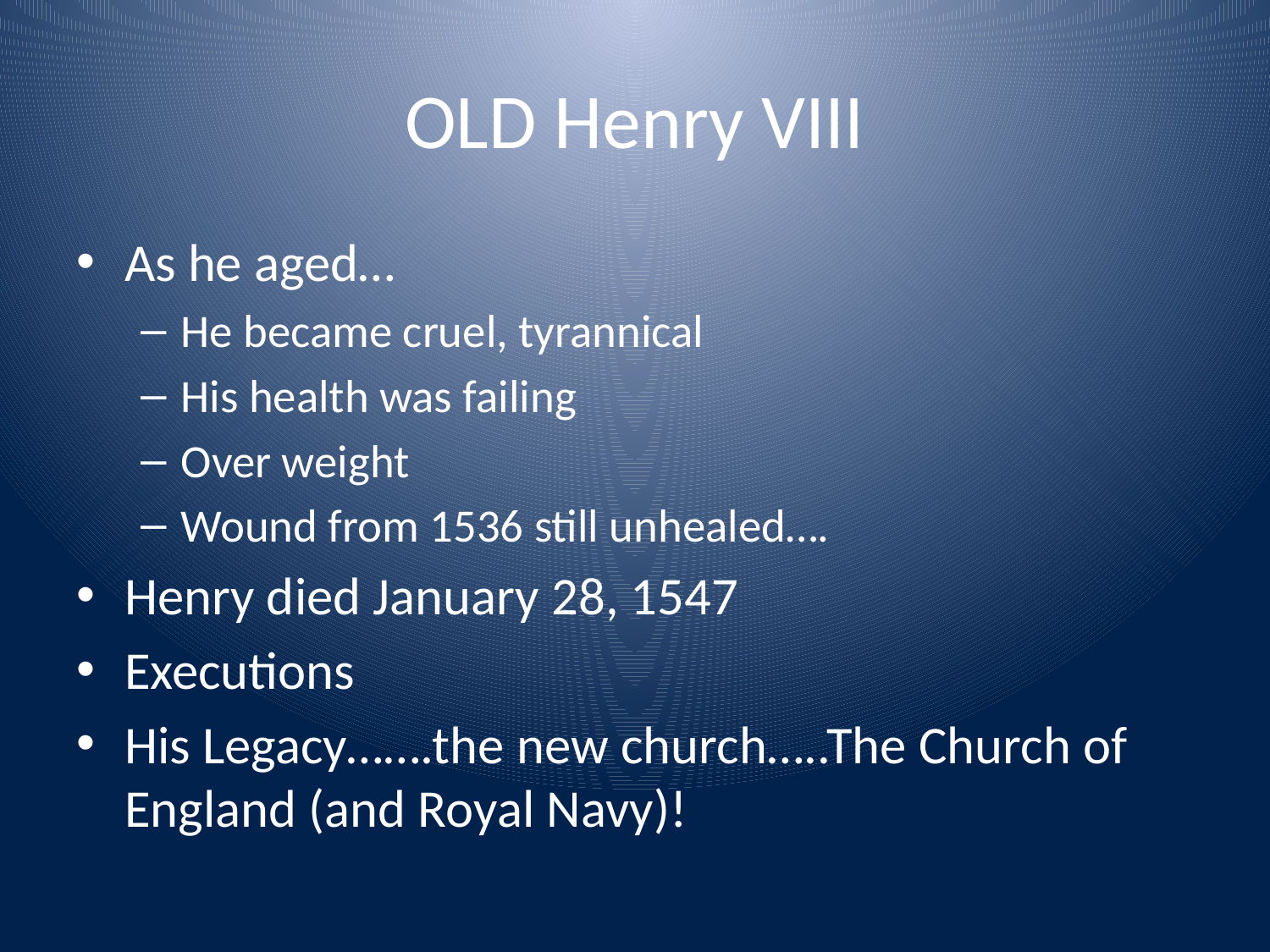

# OLD Henry VIII
As he aged…
He became cruel, tyrannical
His health was failing
Over weight
Wound from 1536 still unhealed….
Henry died January 28, 1547
Executions
His Legacy…….the new church…..The Church of England (and Royal Navy)!